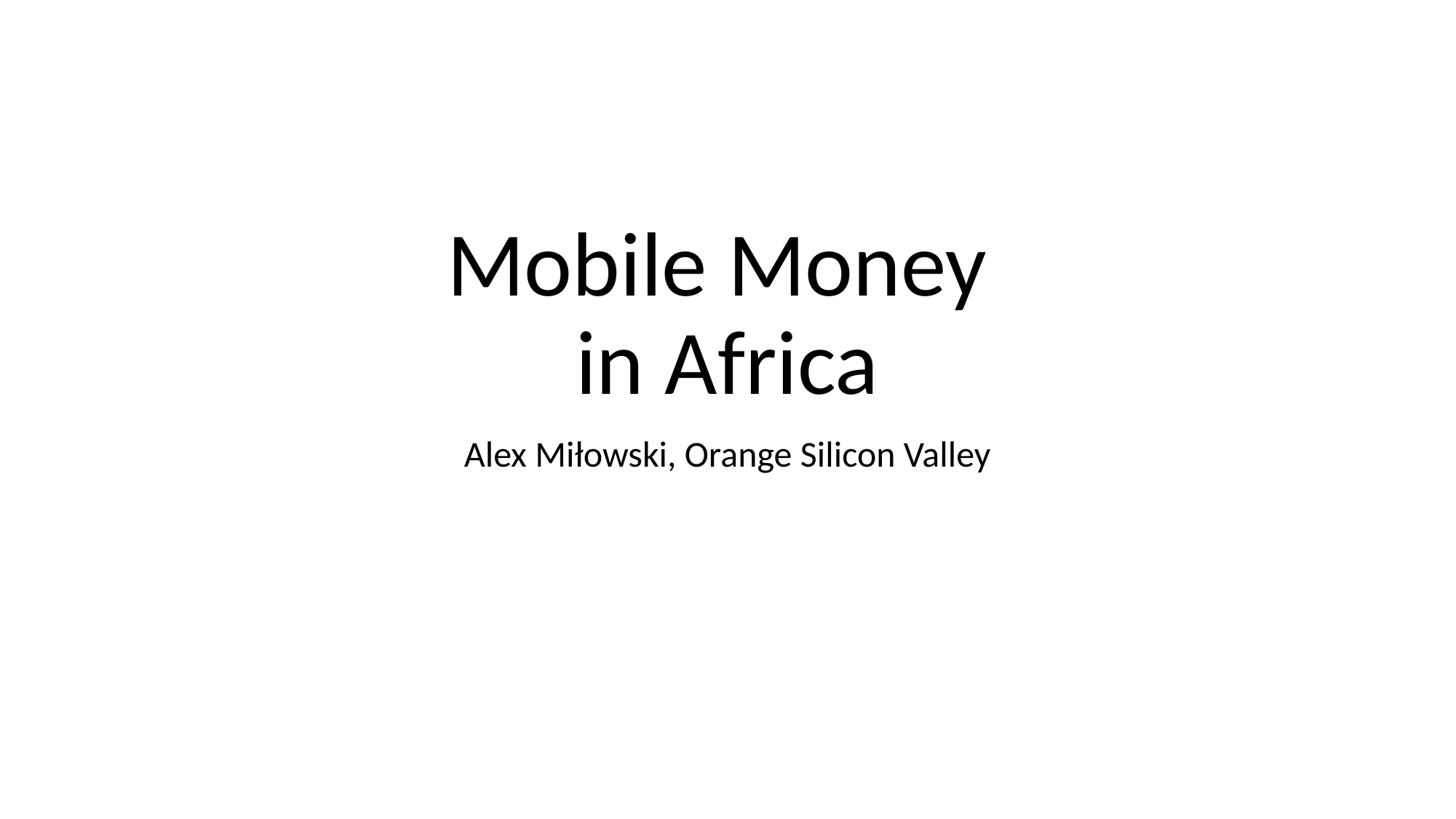

# Mobile Money in Africa
Alex Miłowski, Orange Silicon Valley